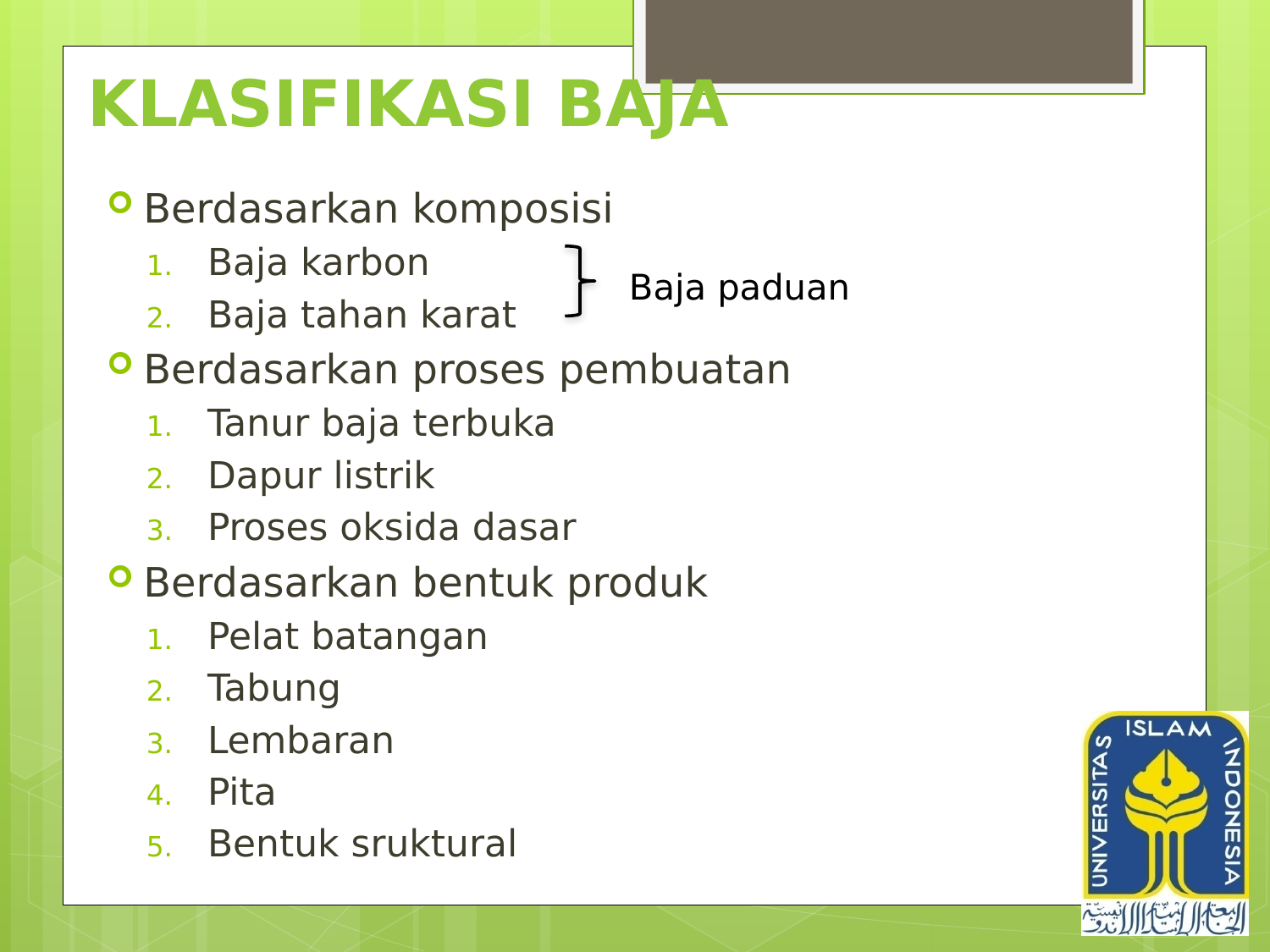

# Klasifikasi baja
Berdasarkan komposisi
Baja karbon
Baja tahan karat
Berdasarkan proses pembuatan
Tanur baja terbuka
Dapur listrik
Proses oksida dasar
Berdasarkan bentuk produk
Pelat batangan
Tabung
Lembaran
Pita
Bentuk sruktural

Baja paduan